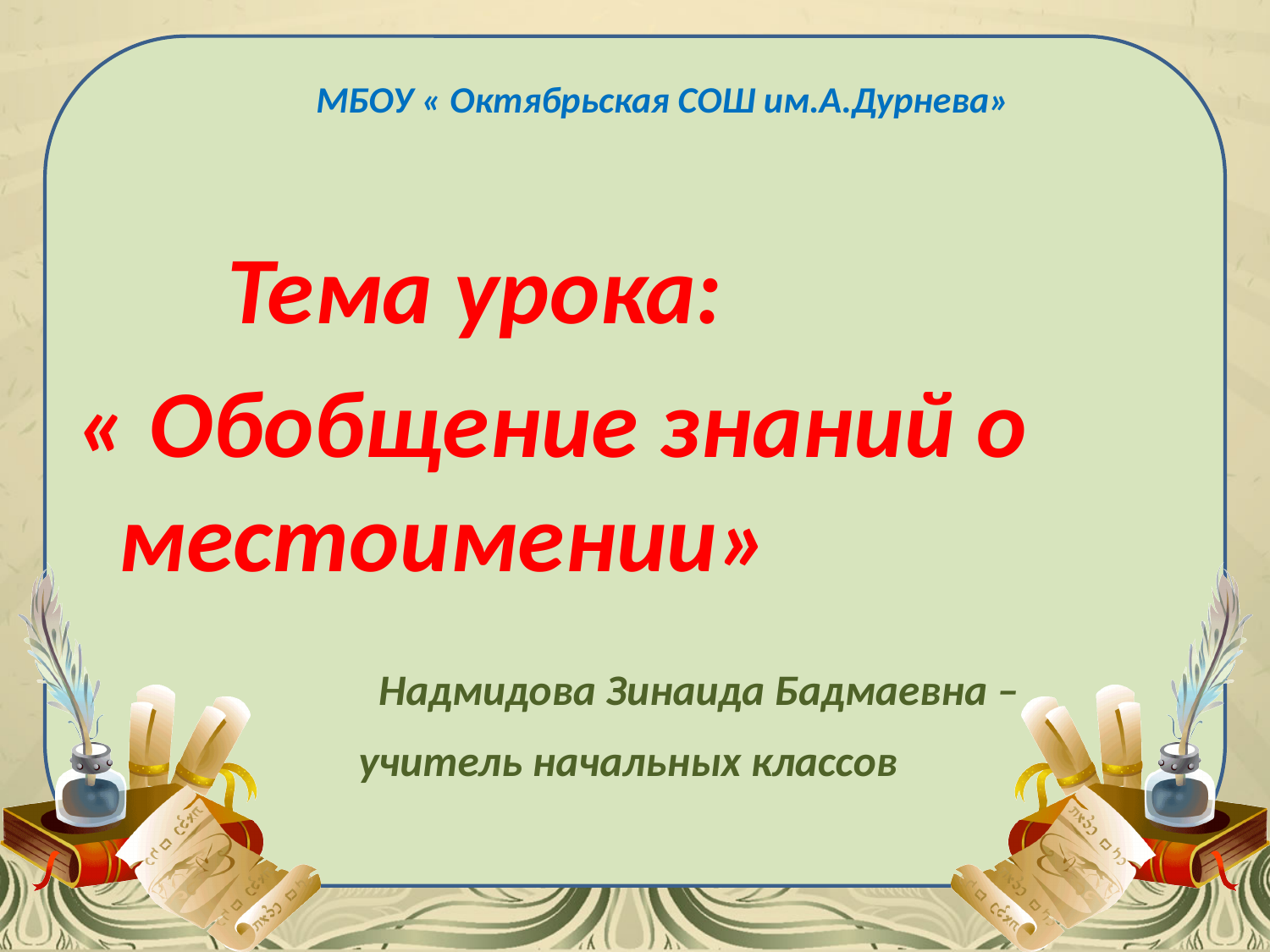

# МБОУ « Октябрьская СОШ им.А.Дурнева»
       Тема урока:
« Обобщение знаний о местоимении»
              Надмидова Зинаида Бадмаевна –
                             учитель начальных классов